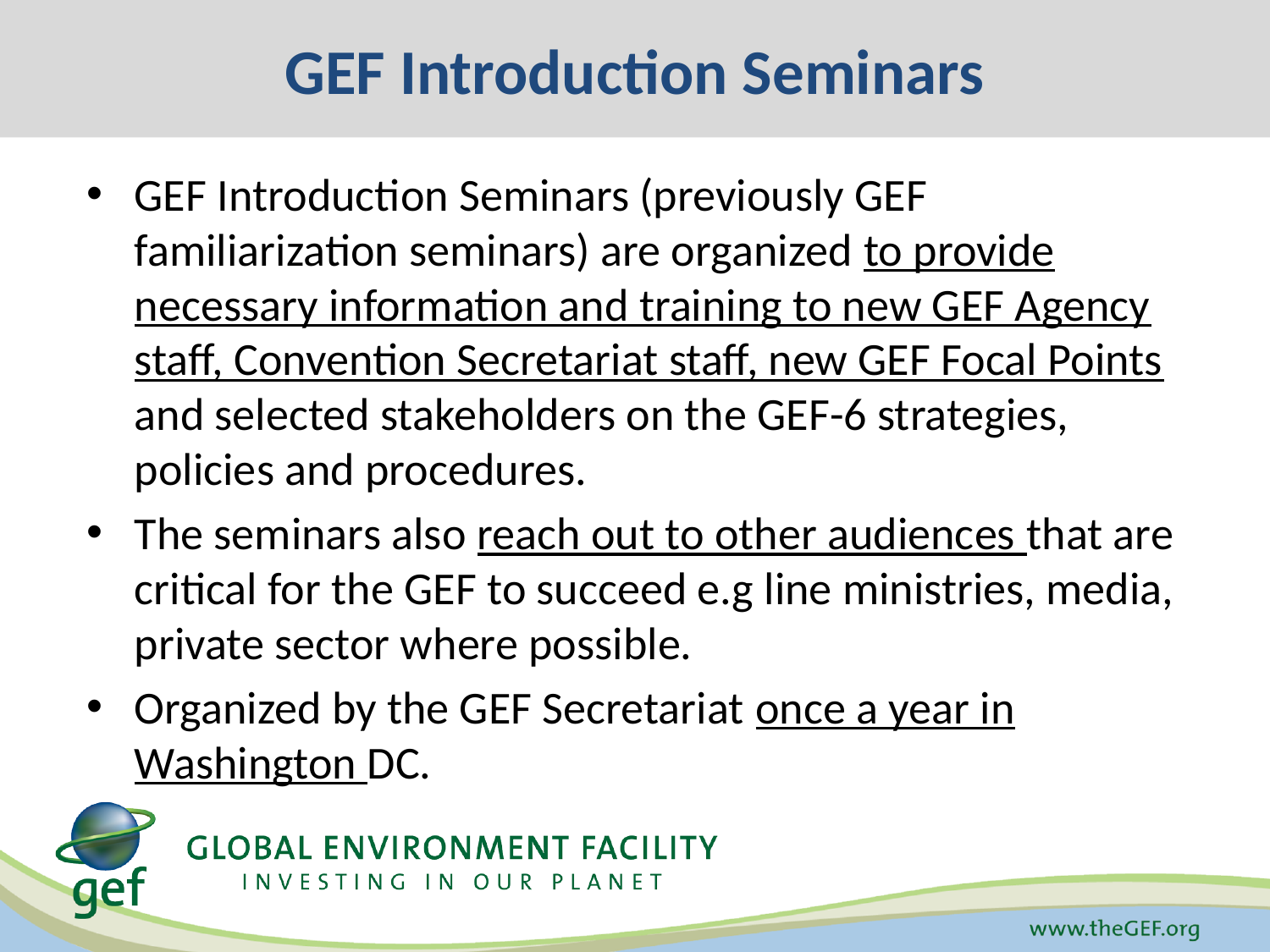

# GEF Introduction Seminars
GEF Introduction Seminars (previously GEF familiarization seminars) are organized to provide necessary information and training to new GEF Agency staff, Convention Secretariat staff, new GEF Focal Points and selected stakeholders on the GEF-6 strategies, policies and procedures.
The seminars also reach out to other audiences that are critical for the GEF to succeed e.g line ministries, media, private sector where possible.
Organized by the GEF Secretariat once a year in Washington DC.